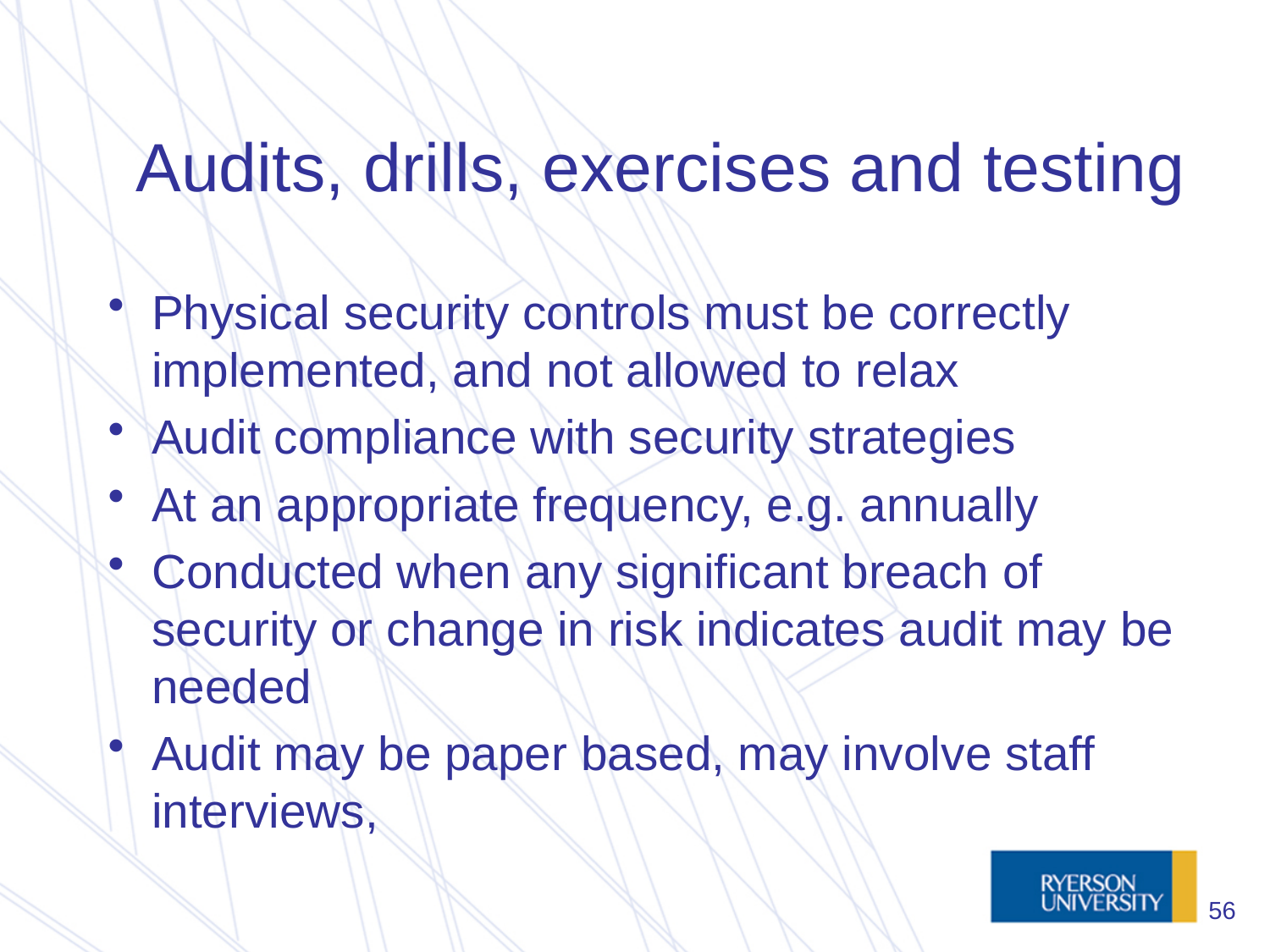

# Audits, drills, exercises and testing
Physical security controls must be correctly implemented, and not allowed to relax
Audit compliance with security strategies
At an appropriate frequency, e.g. annually
Conducted when any significant breach of security or change in risk indicates audit may be needed
Audit may be paper based, may involve staff interviews,

56